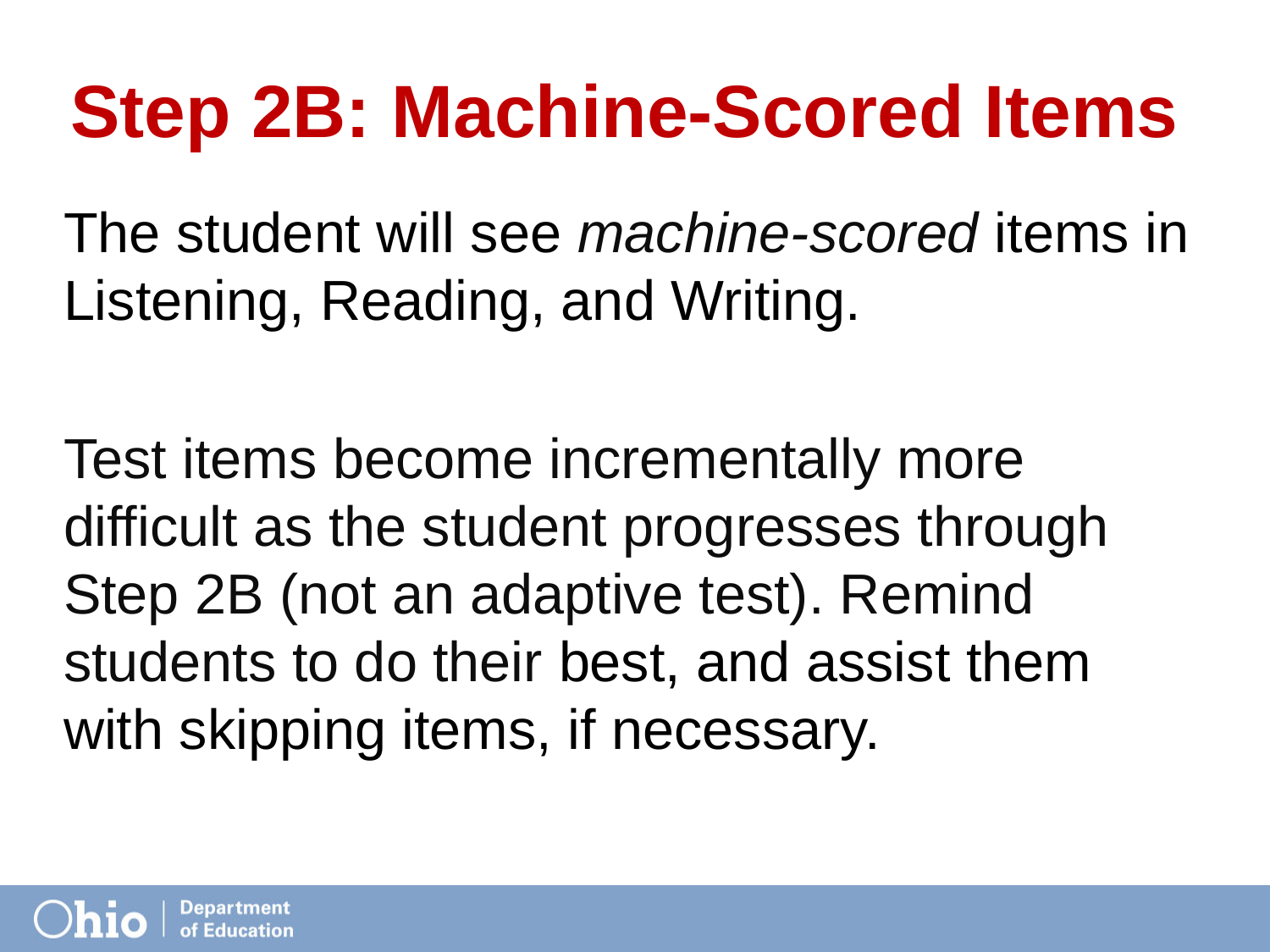

# Step 2B: Machine-Scored Items
The student will see machine-scored items in Listening, Reading, and Writing.

Test items become incrementally more difficult as the student progresses through Step 2B (not an adaptive test). Remind students to do their best, and assist them with skipping items, if necessary.